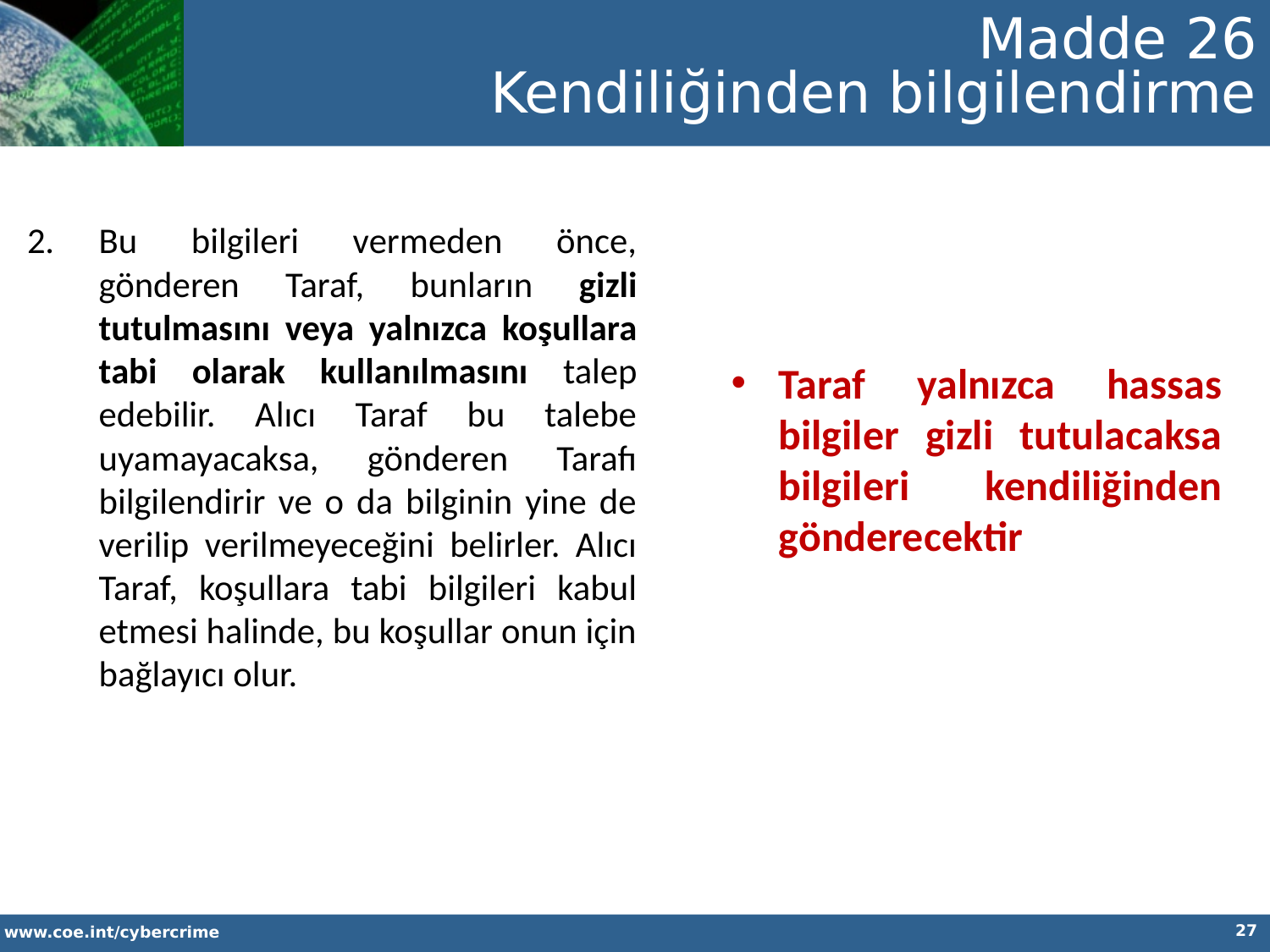

Madde 26
Kendiliğinden bilgilendirme
Bu bilgileri vermeden önce, gönderen Taraf, bunların gizli tutulmasını veya yalnızca koşullara tabi olarak kullanılmasını talep edebilir. Alıcı Taraf bu talebe uyamayacaksa, gönderen Tarafı bilgilendirir ve o da bilginin yine de verilip verilmeyeceğini belirler. Alıcı Taraf, koşullara tabi bilgileri kabul etmesi halinde, bu koşullar onun için bağlayıcı olur.
Taraf yalnızca hassas bilgiler gizli tutulacaksa bilgileri kendiliğinden gönderecektir
27